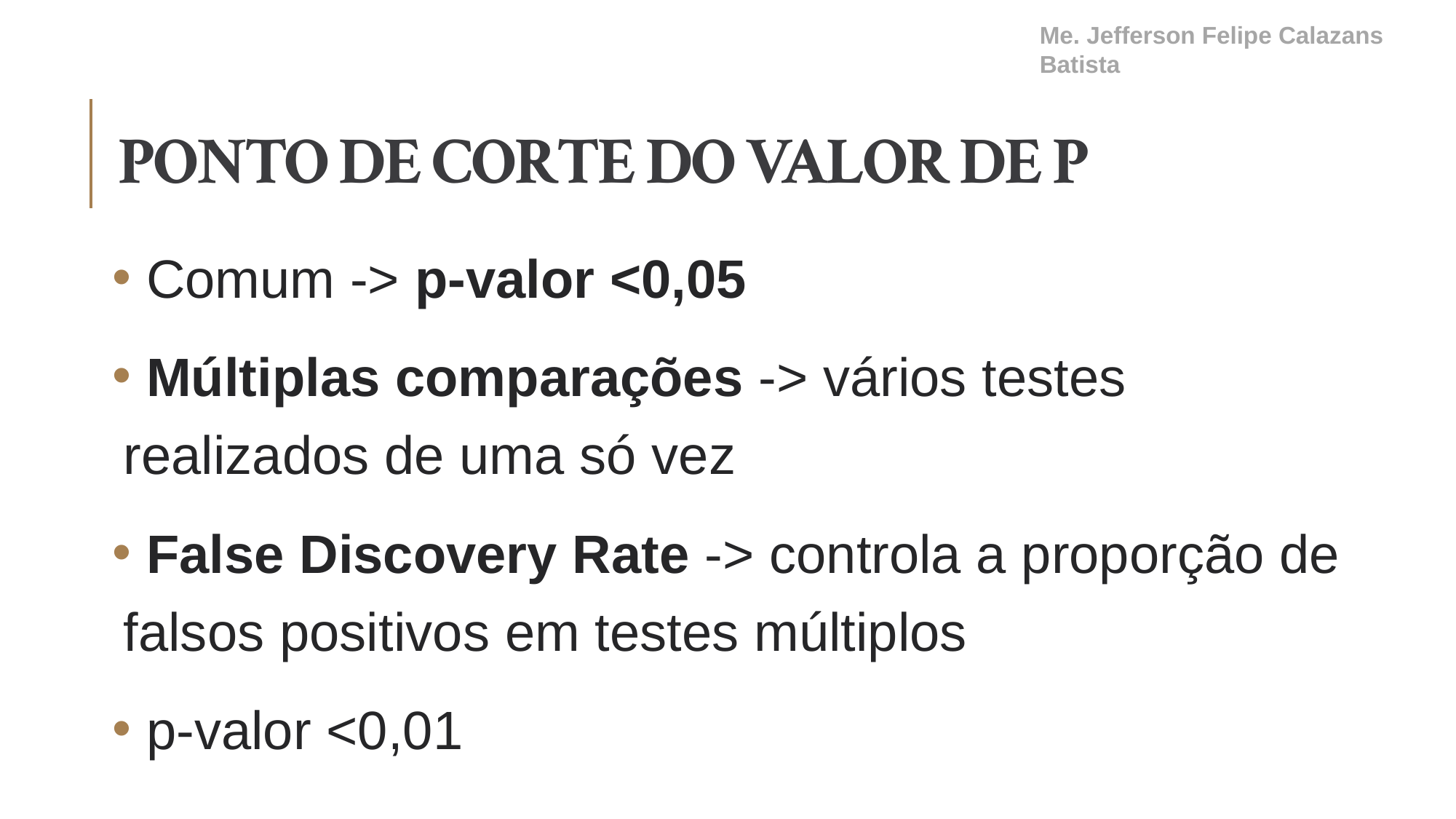

Me. Jefferson Felipe Calazans Batista
# Ponto de corte do valor de p
 Comum -> p-valor <0,05
 Múltiplas comparações -> vários testes realizados de uma só vez
 False Discovery Rate -> controla a proporção de falsos positivos em testes múltiplos
 p-valor <0,01